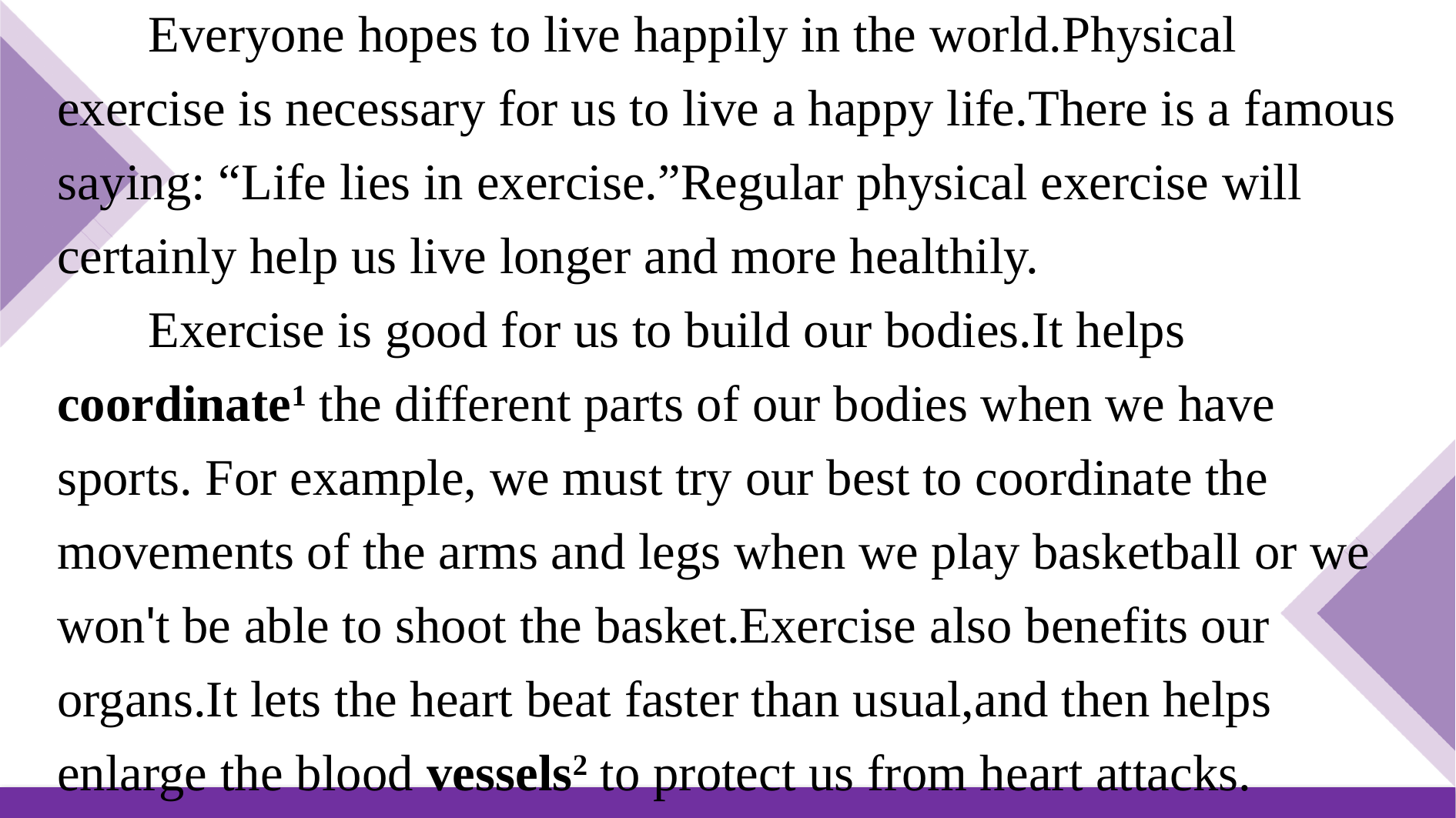

Everyone hopes to live happily in the world.Physical exercise is necessary for us to live a happy life.There is a famous saying: “Life lies in exercise.”Regular physical exercise will certainly help us live longer and more healthily.
Exercise is good for us to build our bodies.It helps coordinate1 the different parts of our bodies when we have sports. For example, we must try our best to coordinate the movements of the arms and legs when we play basketball or we won't be able to shoot the basket.Exercise also benefits our organs.It lets the heart beat faster than usual,and then helps enlarge the blood vessels2 to protect us from heart attacks.